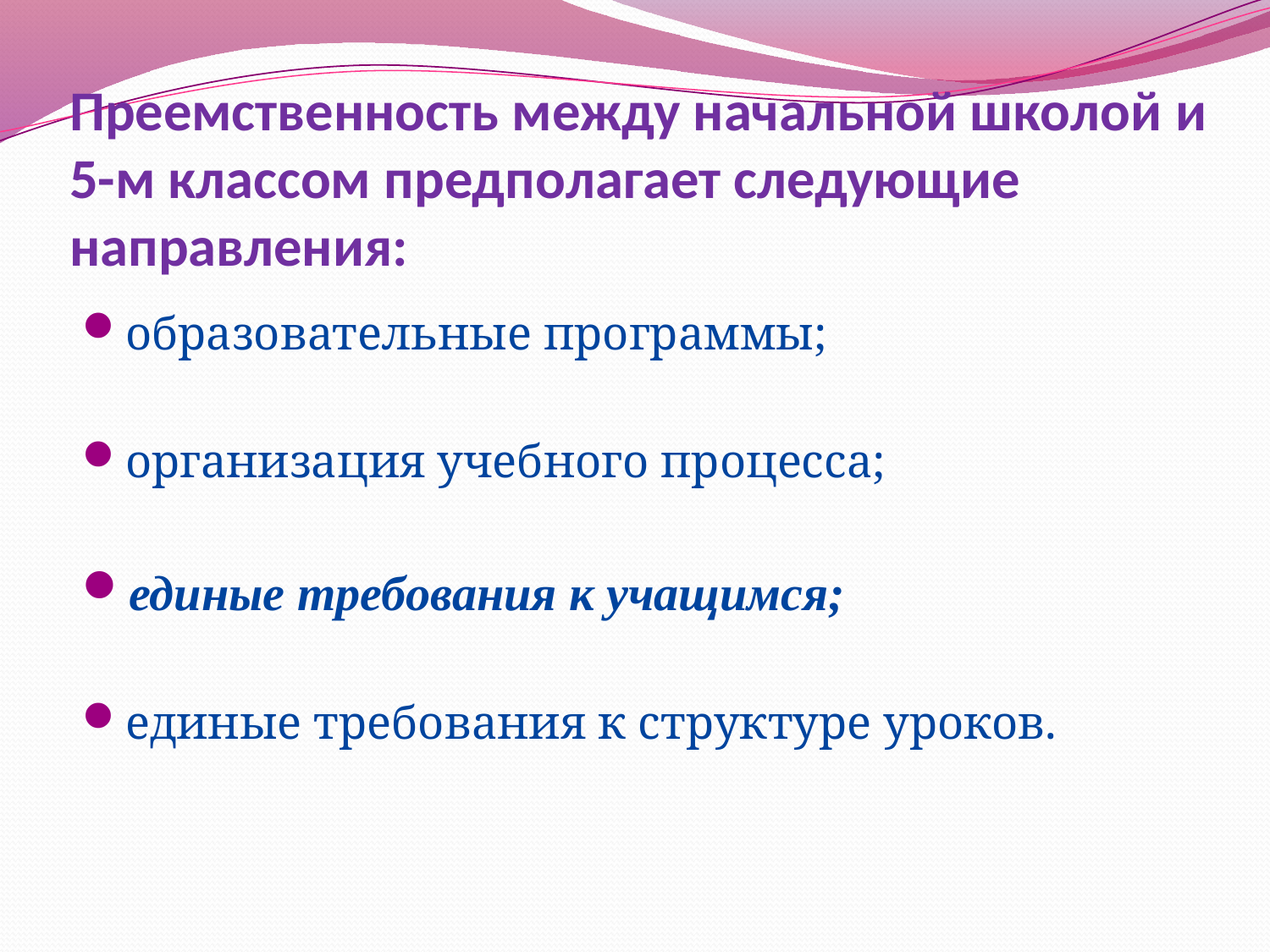

# Преемственность между начальной школой и 5-м классом предполагает следующие направления:
образовательные программы;

организация учебного процесса;

единые требования к учащимся;

единые требования к структуре уроков.